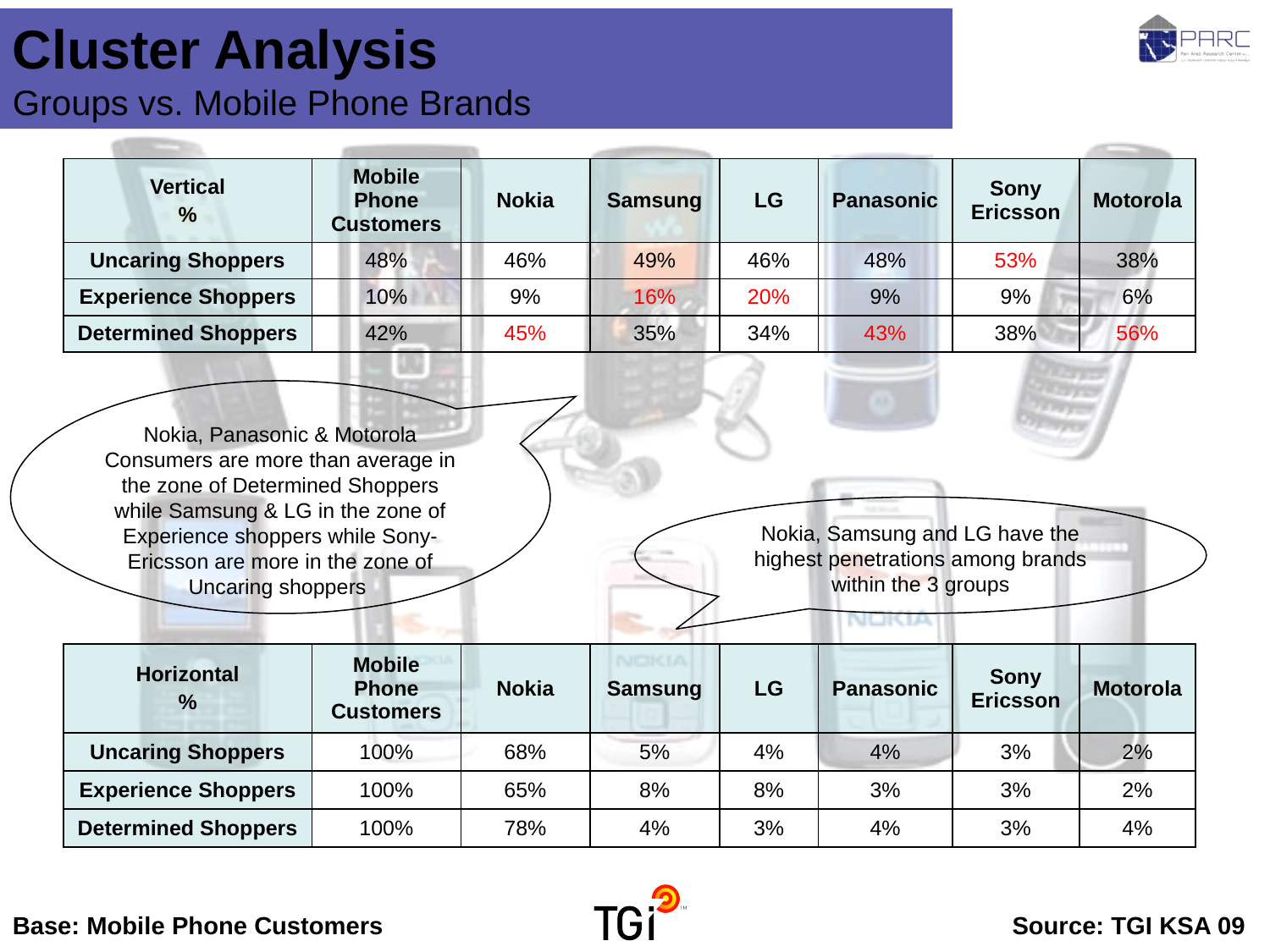

Cluster Analysis                             Groups vs. Mobile Phone Brands
| Vertical % | Mobile Phone Customers | Nokia | Samsung | LG | Panasonic | Sony Ericsson | Motorola |
| --- | --- | --- | --- | --- | --- | --- | --- |
| Uncaring Shoppers | 48% | 46% | 49% | 46% | 48% | 53% | 38% |
| Experience Shoppers | 10% | 9% | 16% | 20% | 9% | 9% | 6% |
| Determined Shoppers | 42% | 45% | 35% | 34% | 43% | 38% | 56% |
Nokia, Panasonic & Motorola Consumers are more than average in the zone of Determined Shoppers while Samsung & LG in the zone of Experience shoppers while Sony-Ericsson are more in the zone of Uncaring shoppers
Nokia, Samsung and LG have the highest penetrations among brands within the 3 groups
| Horizontal % | Mobile Phone Customers | Nokia | Samsung | LG | Panasonic | Sony Ericsson | Motorola |
| --- | --- | --- | --- | --- | --- | --- | --- |
| Uncaring Shoppers | 100% | 68% | 5% | 4% | 4% | 3% | 2% |
| Experience Shoppers | 100% | 65% | 8% | 8% | 3% | 3% | 2% |
| Determined Shoppers | 100% | 78% | 4% | 3% | 4% | 3% | 4% |
Base: Mobile Phone Customers	Source: TGI KSA 09